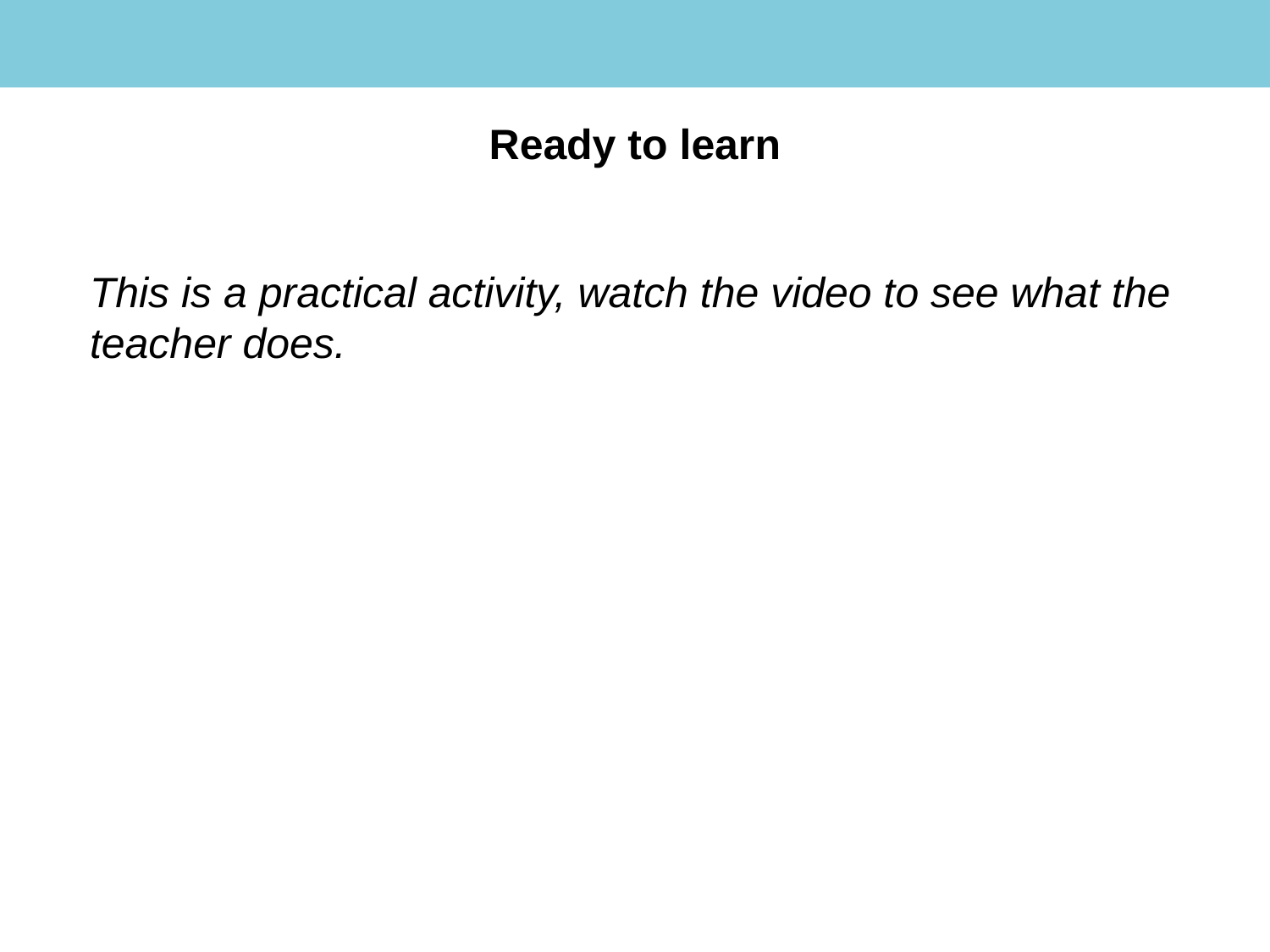

Ready to learn
This is a practical activity, watch the video to see what the teacher does.